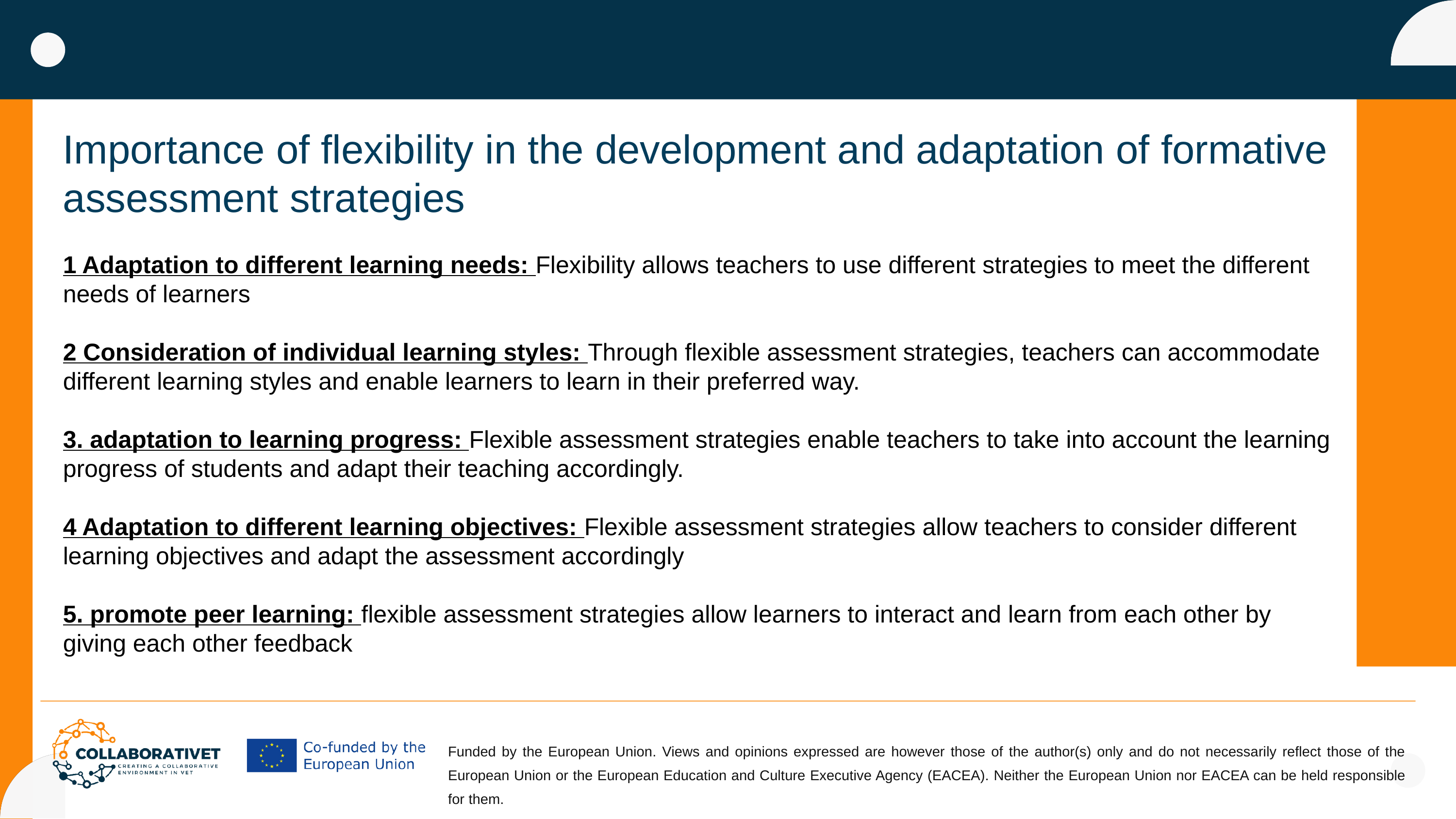

Importance of flexibility in the development and adaptation of formative assessment strategies
1 Adaptation to different learning needs: Flexibility allows teachers to use different strategies to meet the different needs of learners

2 Consideration of individual learning styles: Through flexible assessment strategies, teachers can accommodate different learning styles and enable learners to learn in their preferred way.

3. adaptation to learning progress: Flexible assessment strategies enable teachers to take into account the learning progress of students and adapt their teaching accordingly.

4 Adaptation to different learning objectives: Flexible assessment strategies allow teachers to consider different learning objectives and adapt the assessment accordingly

5. promote peer learning: flexible assessment strategies allow learners to interact and learn from each other by giving each other feedback

Funded by the European Union. Views and opinions expressed are however those of the author(s) only and do not necessarily reflect those of the European Union or the European Education and Culture Executive Agency (EACEA). Neither the European Union nor EACEA can be held responsible for them.